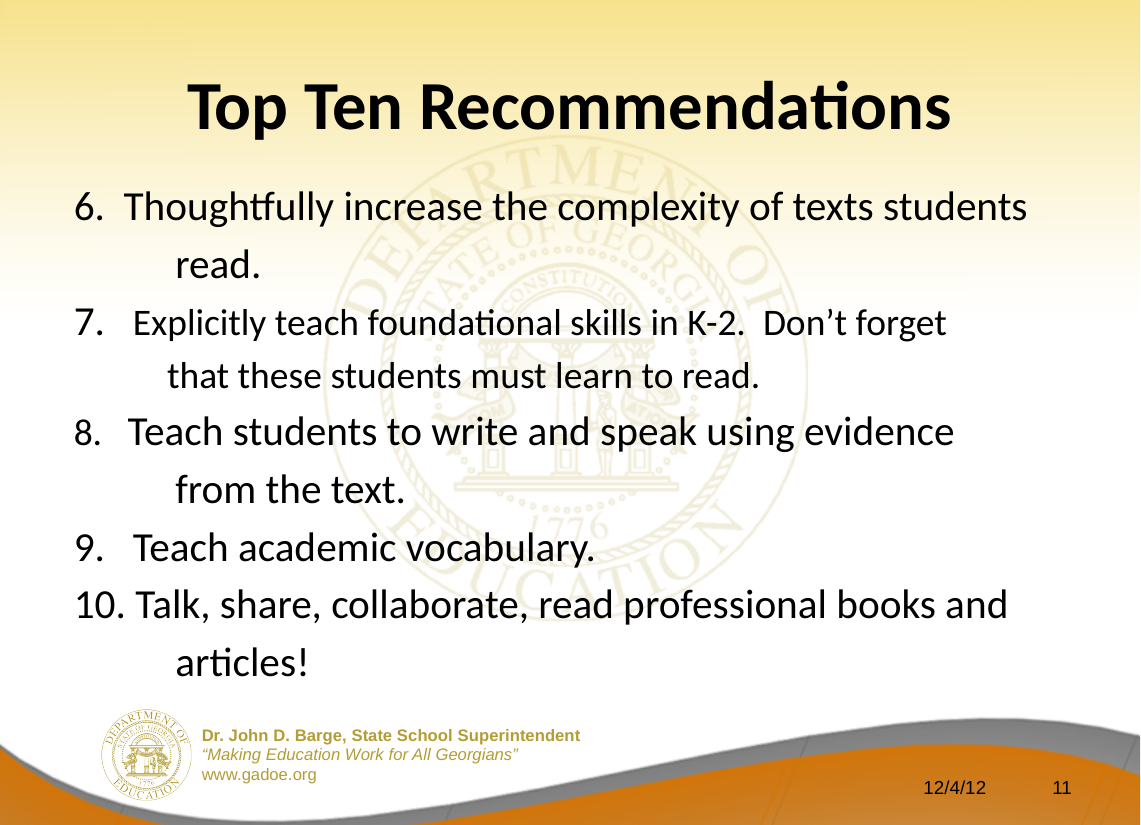

# Top Ten Recommendations
6.  Thoughtfully increase the complexity of texts students
           read.
7.   Explicitly teach foundational skills in K-2.  Don’t forget
           that these students must learn to read.
8.   Teach students to write and speak using evidence
           from the text.
9.   Teach academic vocabulary.
10. Talk, share, collaborate, read professional books and
           articles!

12/4/12
11